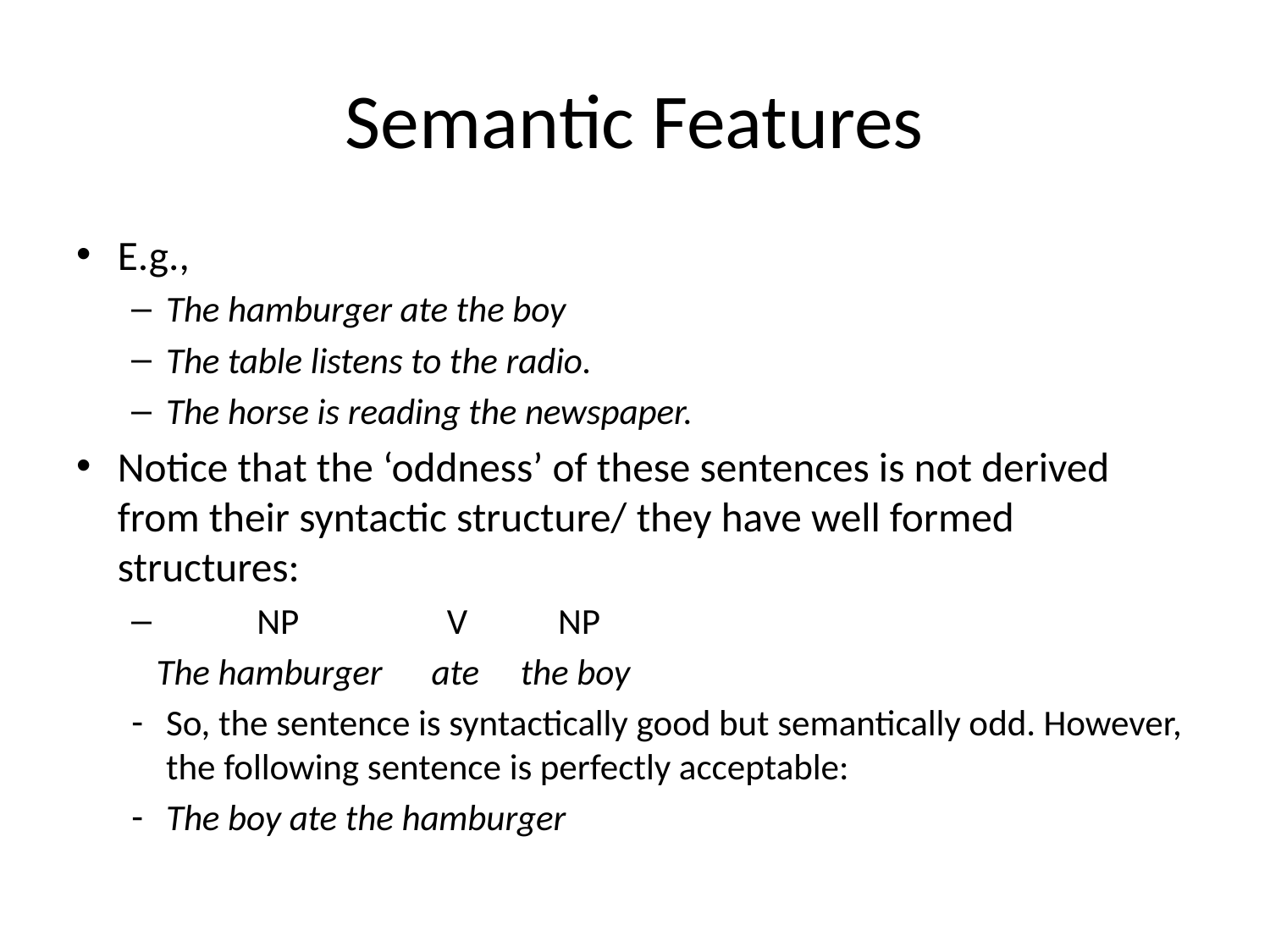

# Semantic Features
E.g.,
The hamburger ate the boy
The table listens to the radio.
The horse is reading the newspaper.
Notice that the ‘oddness’ of these sentences is not derived from their syntactic structure/ they have well formed structures:
           NP                  V           NP
   The hamburger      ate     the boy
So, the sentence is syntactically good but semantically odd. However, the following sentence is perfectly acceptable:
The boy ate the hamburger